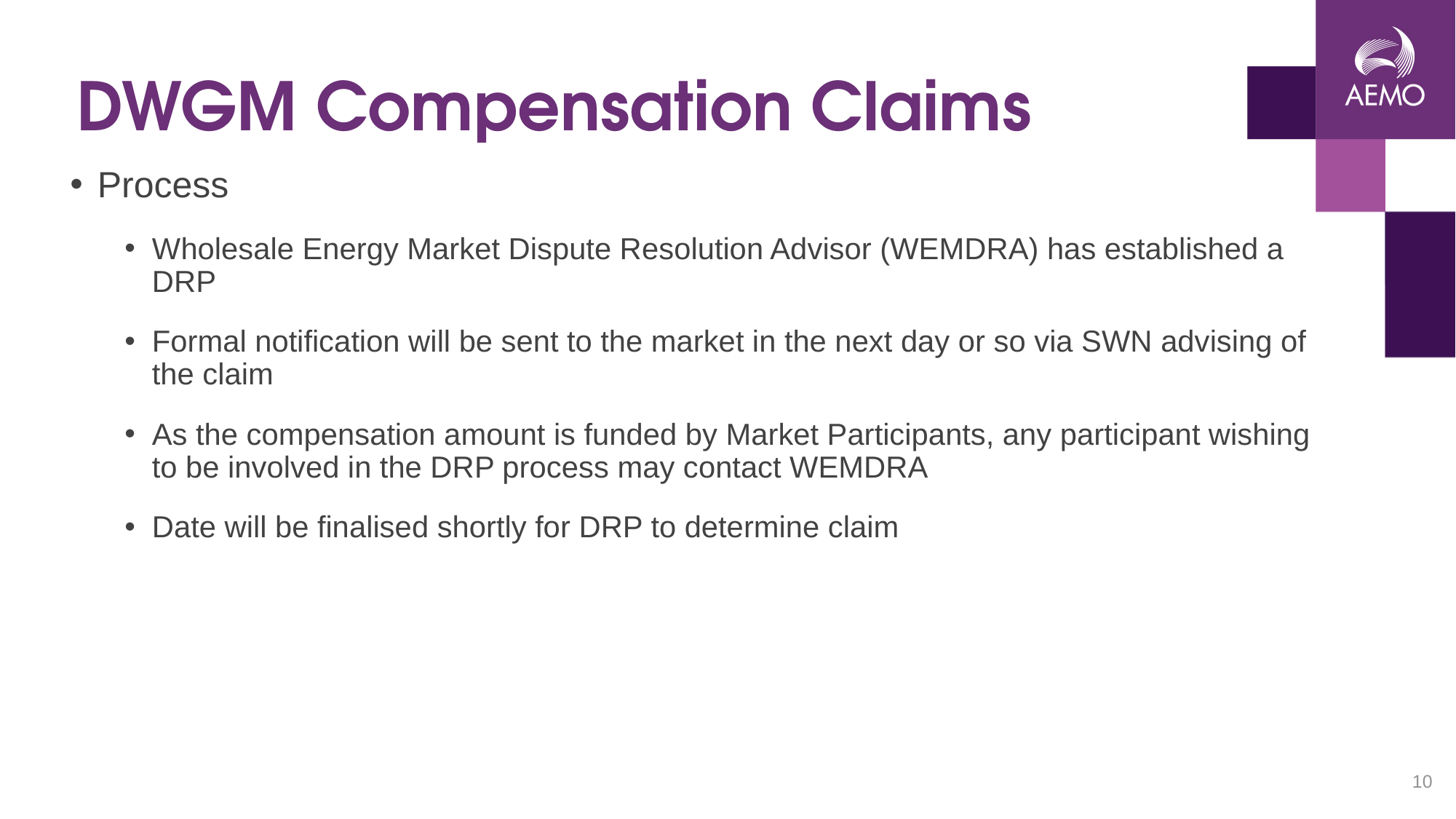

# DWGM Compensation Claims
Process
Wholesale Energy Market Dispute Resolution Advisor (WEMDRA) has established a DRP
Formal notification will be sent to the market in the next day or so via SWN advising of the claim
As the compensation amount is funded by Market Participants, any participant wishing to be involved in the DRP process may contact WEMDRA
Date will be finalised shortly for DRP to determine claim

10